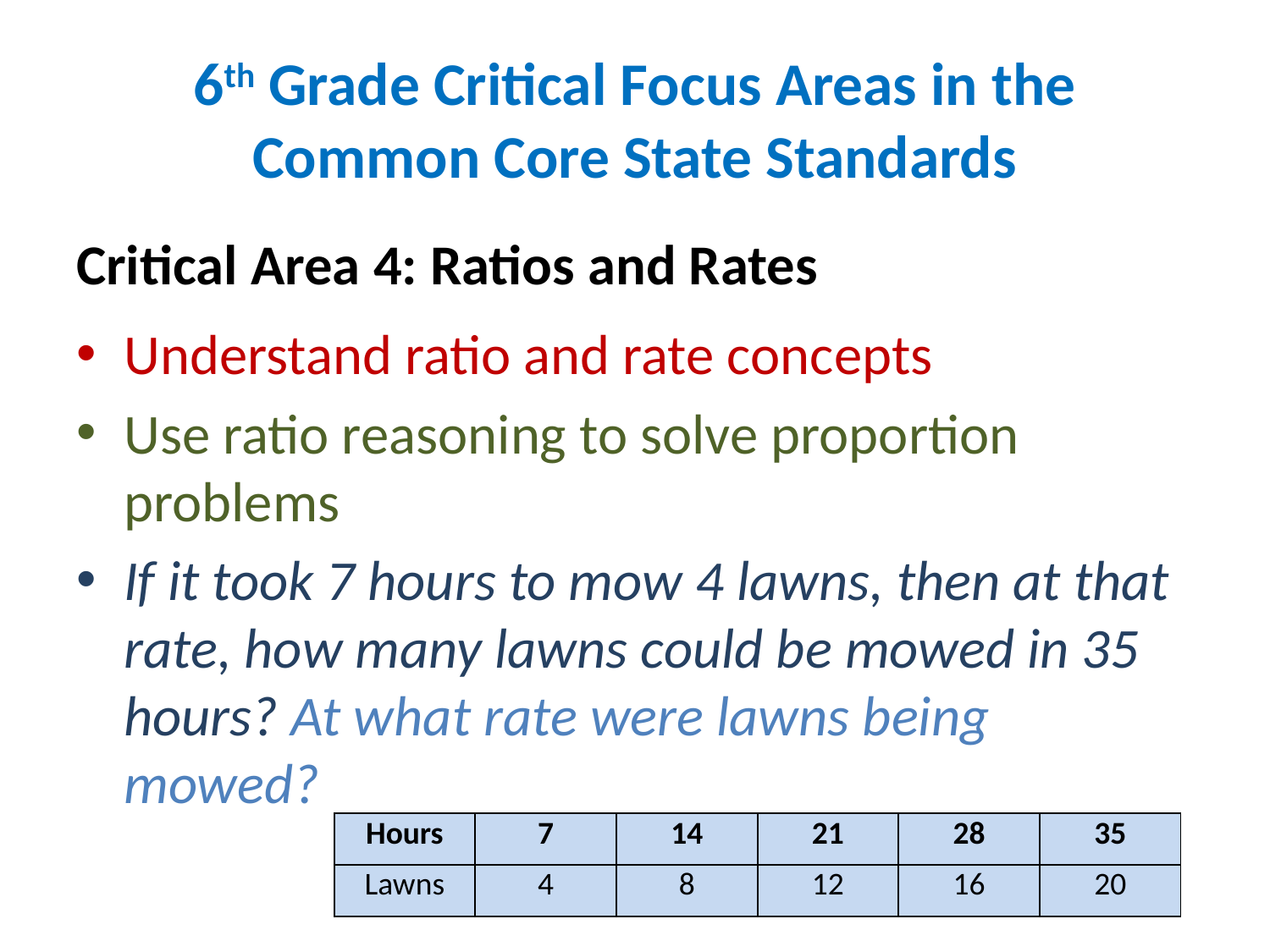

# 6th Grade Critical Focus Areas in the Common Core State Standards
Critical Area 4: Ratios and Rates
Understand ratio and rate concepts
Use ratio reasoning to solve proportion problems
If it took 7 hours to mow 4 lawns, then at that rate, how many lawns could be mowed in 35 hours? At what rate were lawns being mowed?

| Hours | 7 | 14 | 21 | 28 | 35 |
| --- | --- | --- | --- | --- | --- |
| Lawns | 4 | 8 | 12 | 16 | 20 |